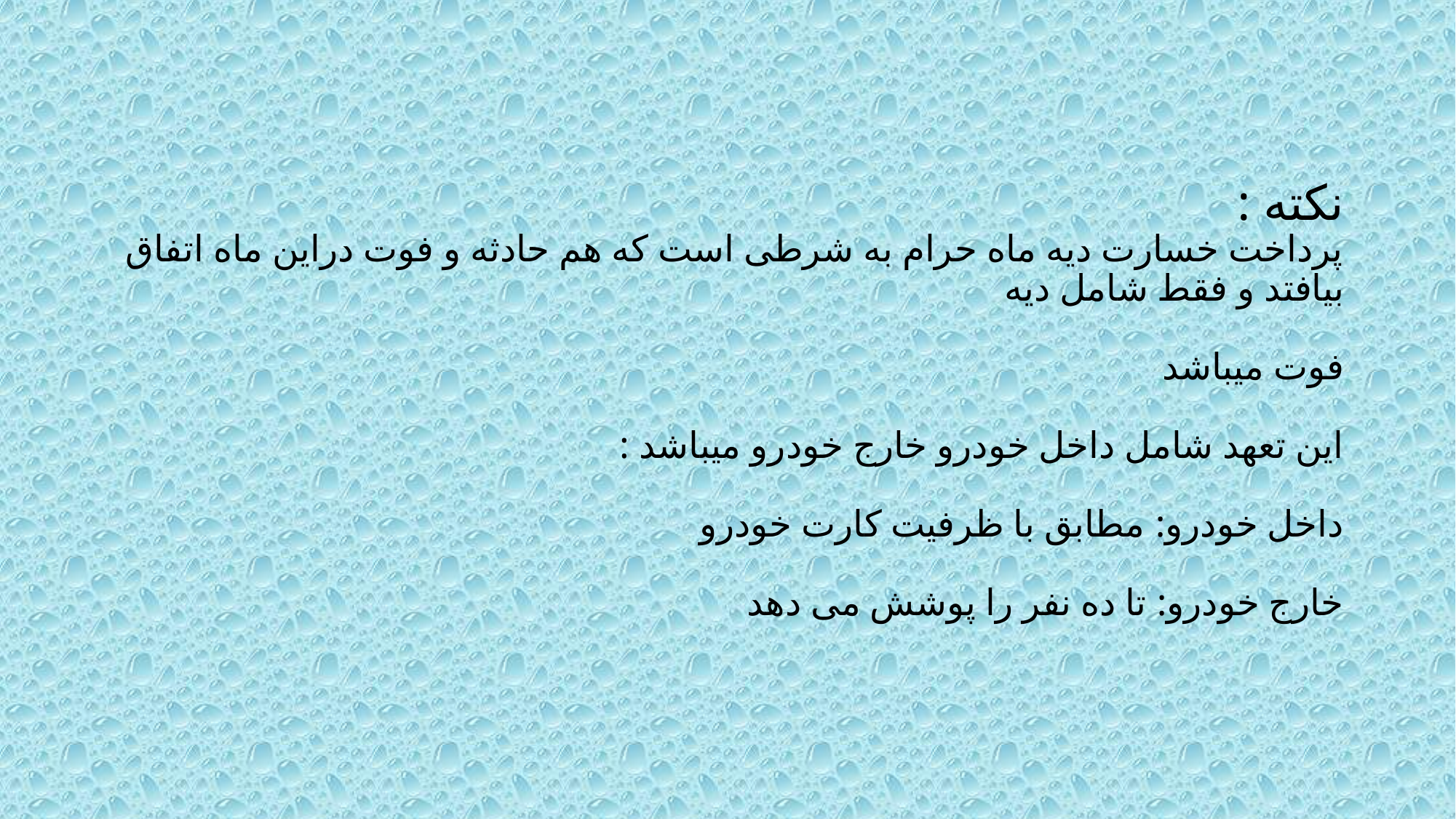

# نکته : پرداخت خسارت دیه ماه حرام به شرطی است که هم حادثه و فوت دراین ماه اتفاق بیافتد و فقط شامل دیه فوت میباشد این تعهد شامل داخل خودرو خارج خودرو میباشد : داخل خودرو: مطابق با ظرفیت کارت خودرو خارج خودرو: تا ده نفر را پوشش می دهد